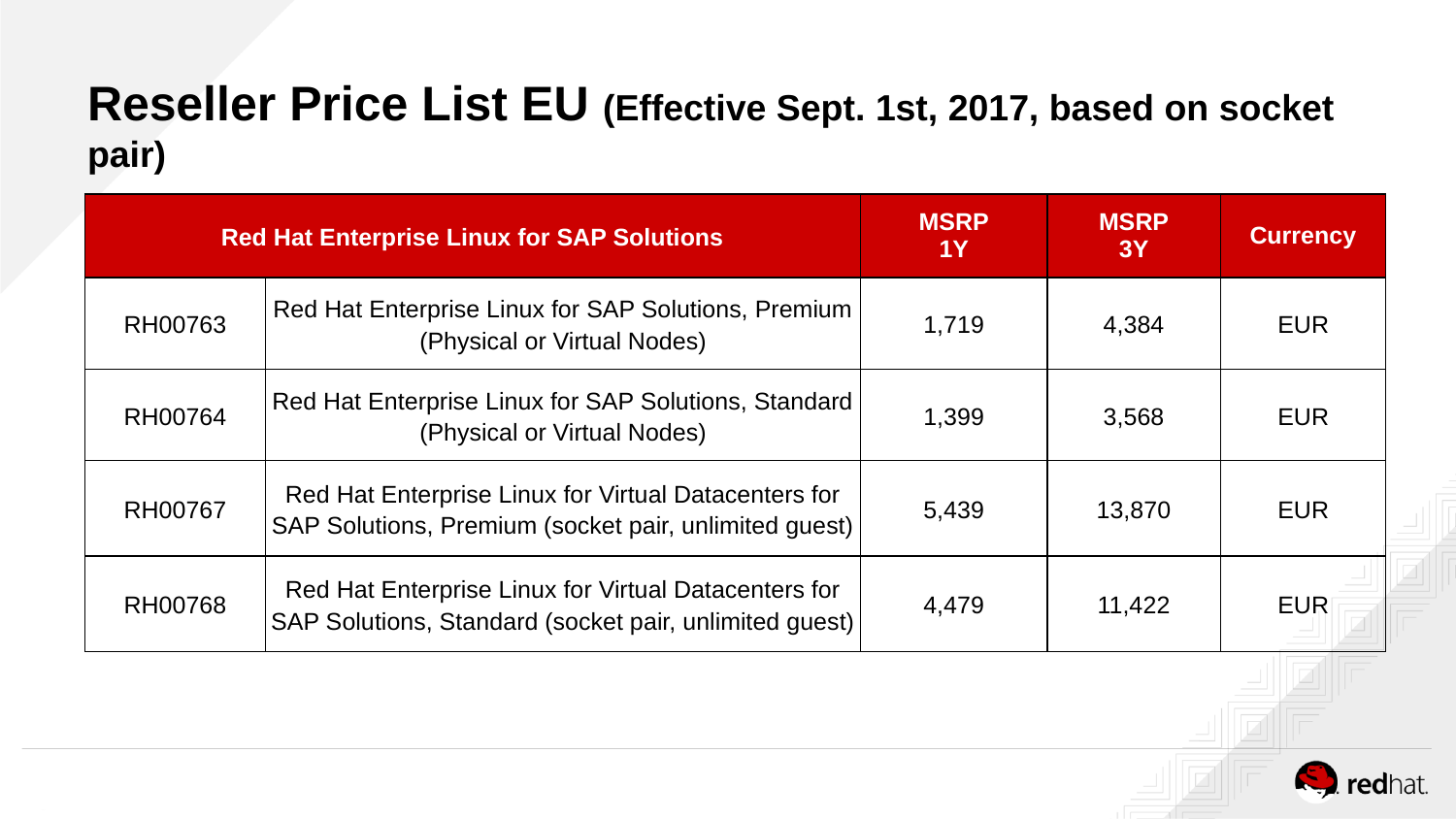

Reseller Price List EU (Effective Sept. 1st, 2017, based on socket pair)
| Red Hat Enterprise Linux for SAP Solutions |  | MSRP 1Y | MSRP 3Y | Currency |
| --- | --- | --- | --- | --- |
| RH00763 | Red Hat Enterprise Linux for SAP Solutions, Premium (Physical or Virtual Nodes) | 1,719 | 4,384 | EUR |
| RH00764 | Red Hat Enterprise Linux for SAP Solutions, Standard (Physical or Virtual Nodes) | 1,399 | 3,568 | EUR |
| RH00767 | Red Hat Enterprise Linux for Virtual Datacenters for SAP Solutions, Premium (socket pair, unlimited guest) | 5,439 | 13,870 | EUR |
| RH00768 | Red Hat Enterprise Linux for Virtual Datacenters for SAP Solutions, Standard (socket pair, unlimited guest) | 4,479 | 11,422 | EUR |